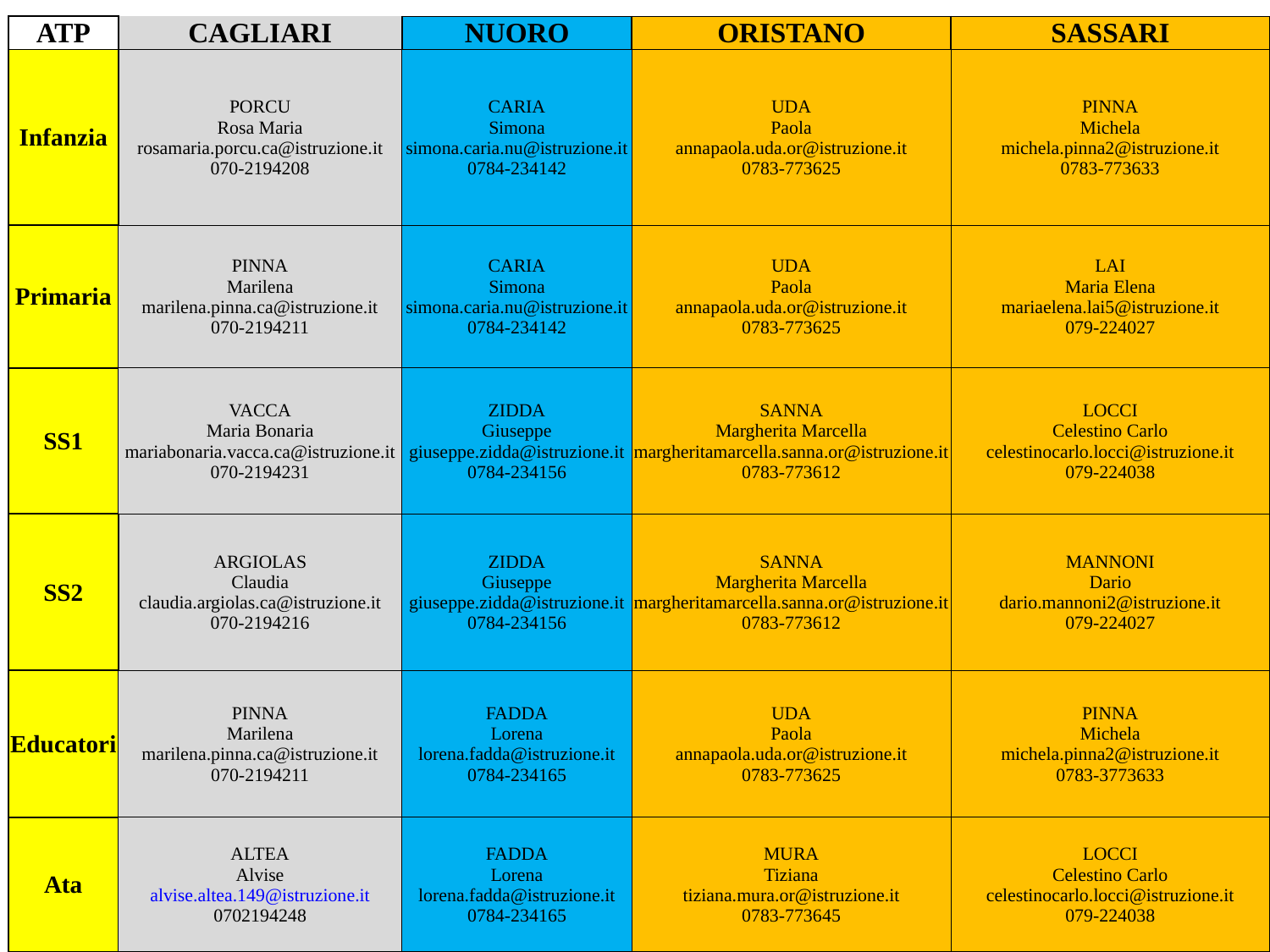

| ATP | CAGLIARI | NUORO | ORISTANO | SASSARI |
| --- | --- | --- | --- | --- |
| Infanzia | PORCU Rosa Maria rosamaria.porcu.ca@istruzione.it 070-2194208 | CARIA Simona simona.caria.nu@istruzione.it 0784-234142 | UDA Paola annapaola.uda.or@istruzione.it 0783-773625 | PINNA Michela michela.pinna2@istruzione.it 0783-773633 |
| Primaria | PINNA Marilena marilena.pinna.ca@istruzione.it 070-2194211 | CARIA Simona simona.caria.nu@istruzione.it 0784-234142 | UDA Paola annapaola.uda.or@istruzione.it 0783-773625 | LAI Maria Elena mariaelena.lai5@istruzione.it 079-224027 |
| SS1 | VACCA Maria Bonaria mariabonaria.vacca.ca@istruzione.it 070-2194231 | ZIDDA Giuseppe giuseppe.zidda@istruzione.it 0784-234156 | SANNA Margherita Marcella margheritamarcella.sanna.or@istruzione.it 0783-773612 | LOCCI Celestino Carlo celestinocarlo.locci@istruzione.it 079-224038 |
| SS2 | ARGIOLAS Claudia claudia.argiolas.ca@istruzione.it 070-2194216 | ZIDDA Giuseppe giuseppe.zidda@istruzione.it 0784-234156 | SANNA Margherita Marcella margheritamarcella.sanna.or@istruzione.it 0783-773612 | MANNONI Dario dario.mannoni2@istruzione.it 079-224027 |
| Educatori | PINNA Marilena marilena.pinna.ca@istruzione.it 070-2194211 | FADDA Lorena lorena.fadda@istruzione.it 0784-234165 | UDA Paola annapaola.uda.or@istruzione.it 0783-773625 | PINNA Michela michela.pinna2@istruzione.it 0783-3773633 |
| Ata | ALTEA Alvise alvise.altea.149@istruzione.it 0702194248 | FADDA Lorena lorena.fadda@istruzione.it 0784-234165 | MURA Tiziana tiziana.mura.or@istruzione.it 0783-773645 | LOCCI Celestino Carlo celestinocarlo.locci@istruzione.it 079-224038 |